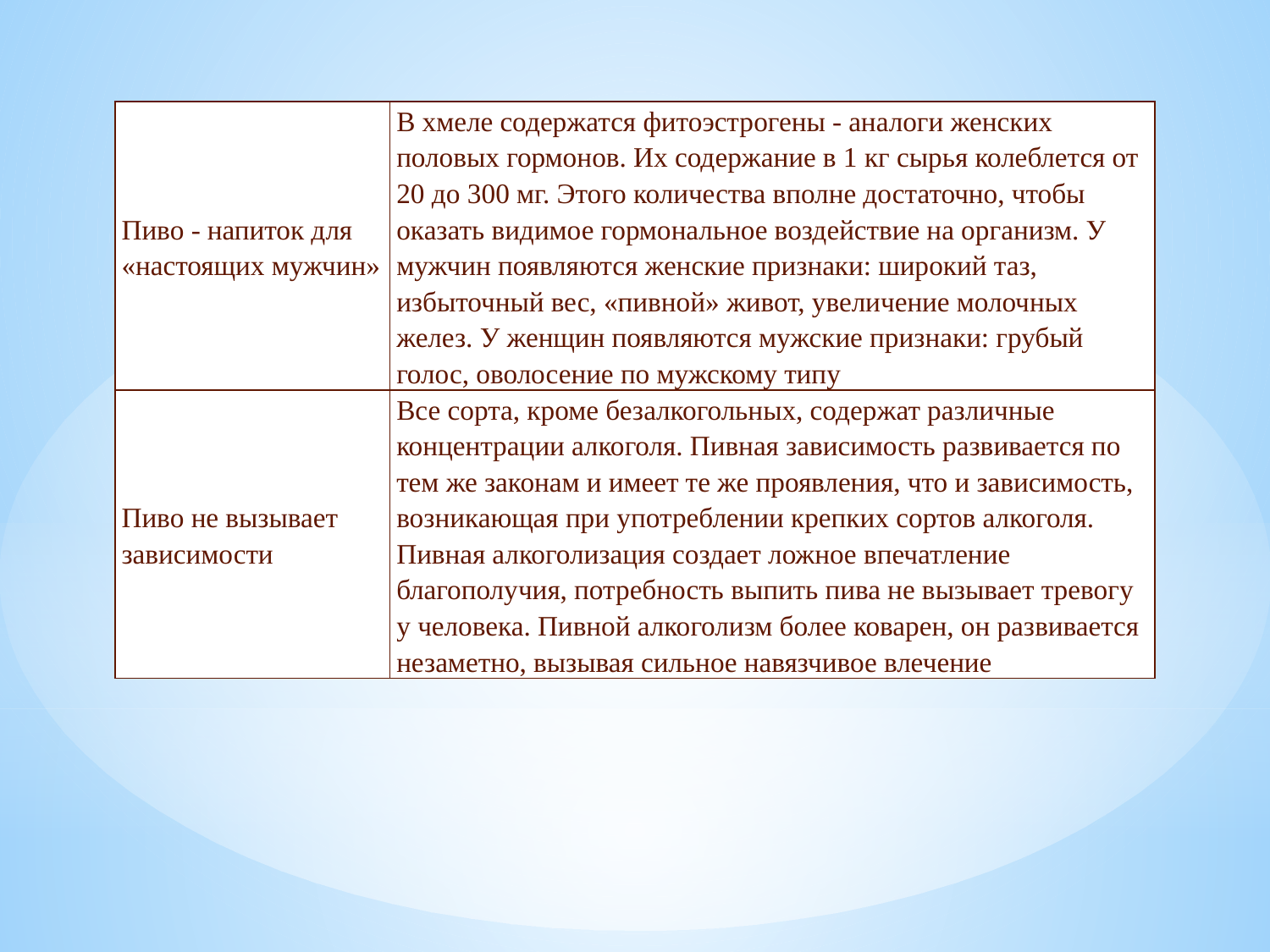

| Пиво - напиток для «настоящих мужчин» | В хмеле содержатся фитоэстрогены - аналоги женских половых гормонов. Их содержание в 1 кг сырья колеблется от 20 до 300 мг. Этого количества вполне достаточно, чтобы оказать видимое гормональное воздействие на организм. У мужчин появляются женские признаки: широкий таз, избыточный вес, «пивной» живот, увеличение молочных желез. У женщин появляются мужские признаки: грубый голос, оволосение по мужскому типу |
| --- | --- |
| Пиво не вызывает зависимости | Все сорта, кроме безалкогольных, содержат различные концентрации алкоголя. Пивная зависимость развивается по тем же законам и имеет те же проявления, что и зависимость, возникающая при употреблении крепких сортов алкоголя. Пивная алкоголизация создает ложное впечатление благополучия, потребность выпить пива не вызывает тревогу у человека. Пивной алкоголизм более коварен, он развивается незаметно, вызывая сильное навязчивое влечение |